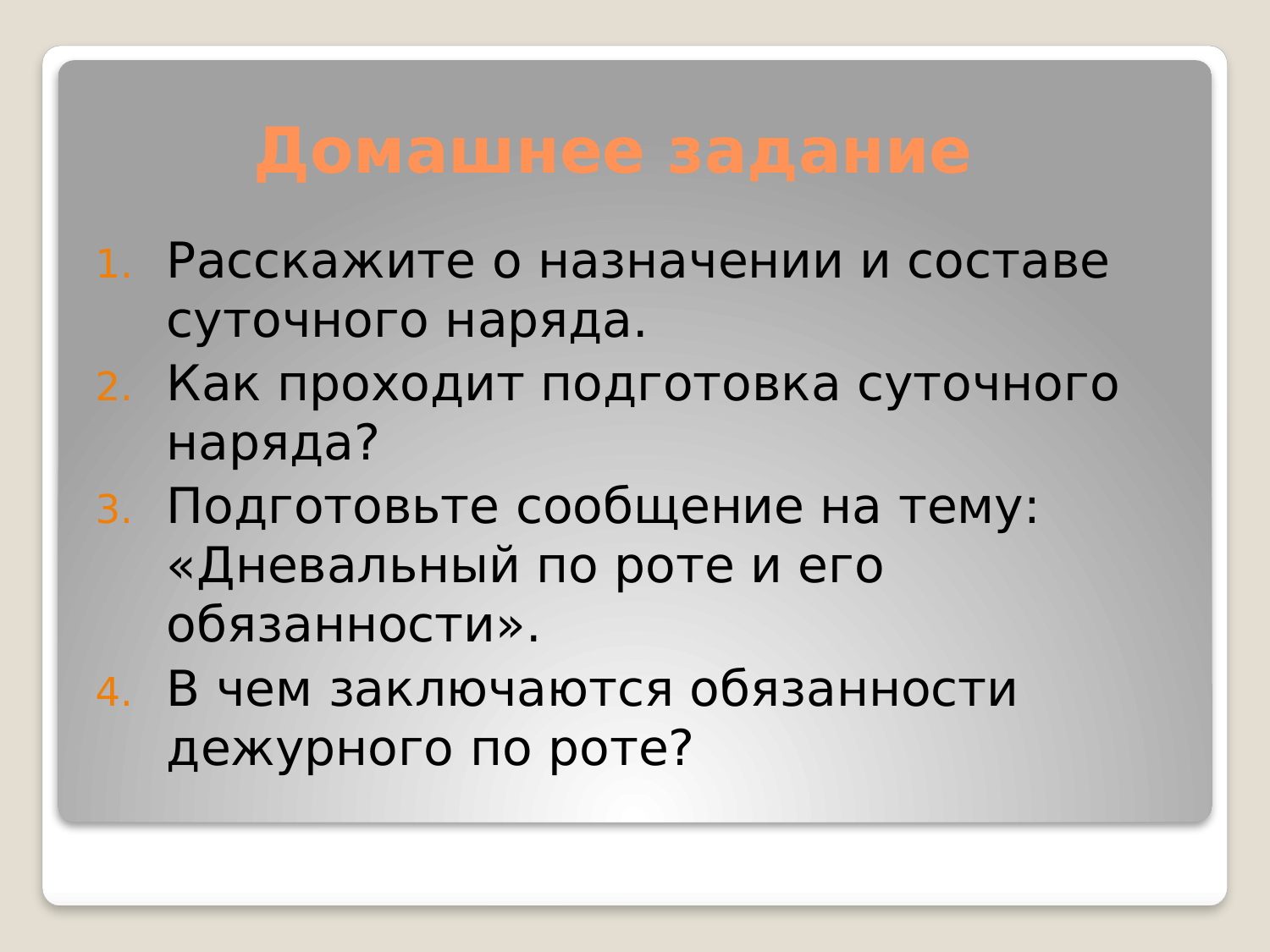

# Домашнее задание
Расскажите о назначении и составе суточного наряда.
Как проходит подготовка суточного наряда?
Подготовьте сообщение на тему: «Дневальный по роте и его обязанности».
В чем заключаются обязанности дежурного по роте?